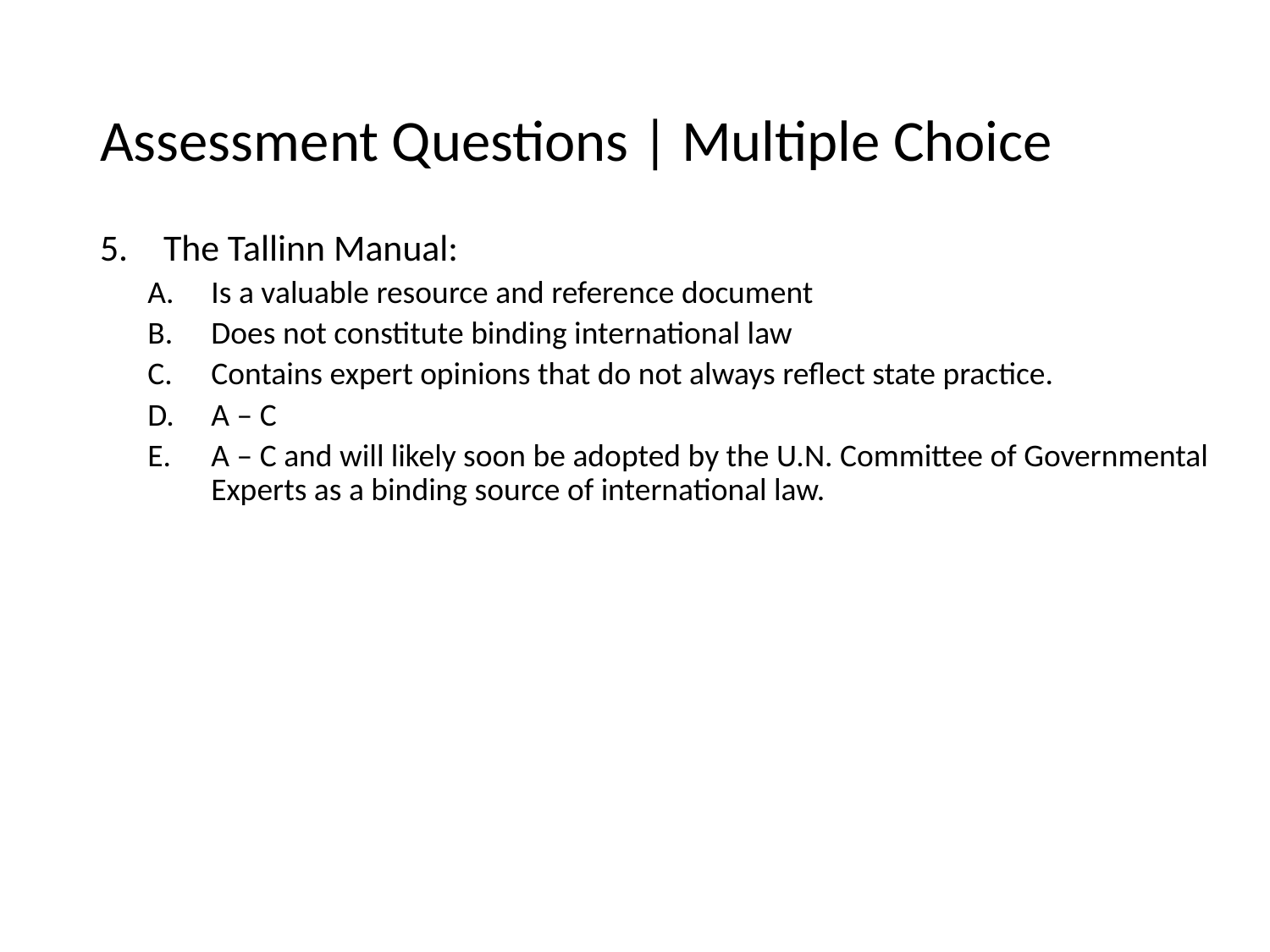

# Assessment Questions | Multiple Choice
The Tallinn Manual:
Is a valuable resource and reference document
Does not constitute binding international law
Contains expert opinions that do not always reflect state practice.
A – C
A – C and will likely soon be adopted by the U.N. Committee of Governmental Experts as a binding source of international law.